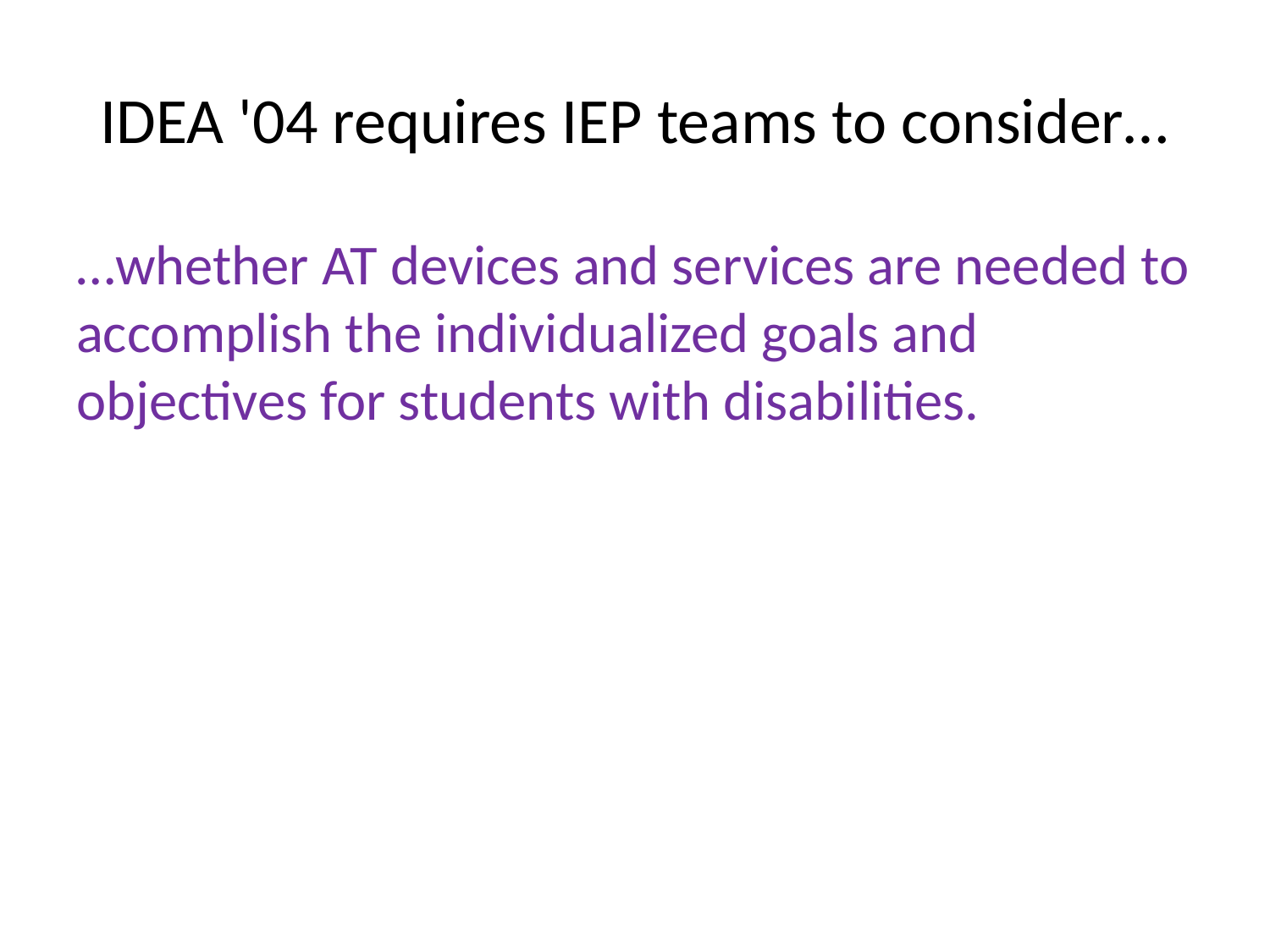

# IDEA '04 requires IEP teams to consider…
…whether AT devices and services are needed to accomplish the individualized goals and objectives for students with disabilities.